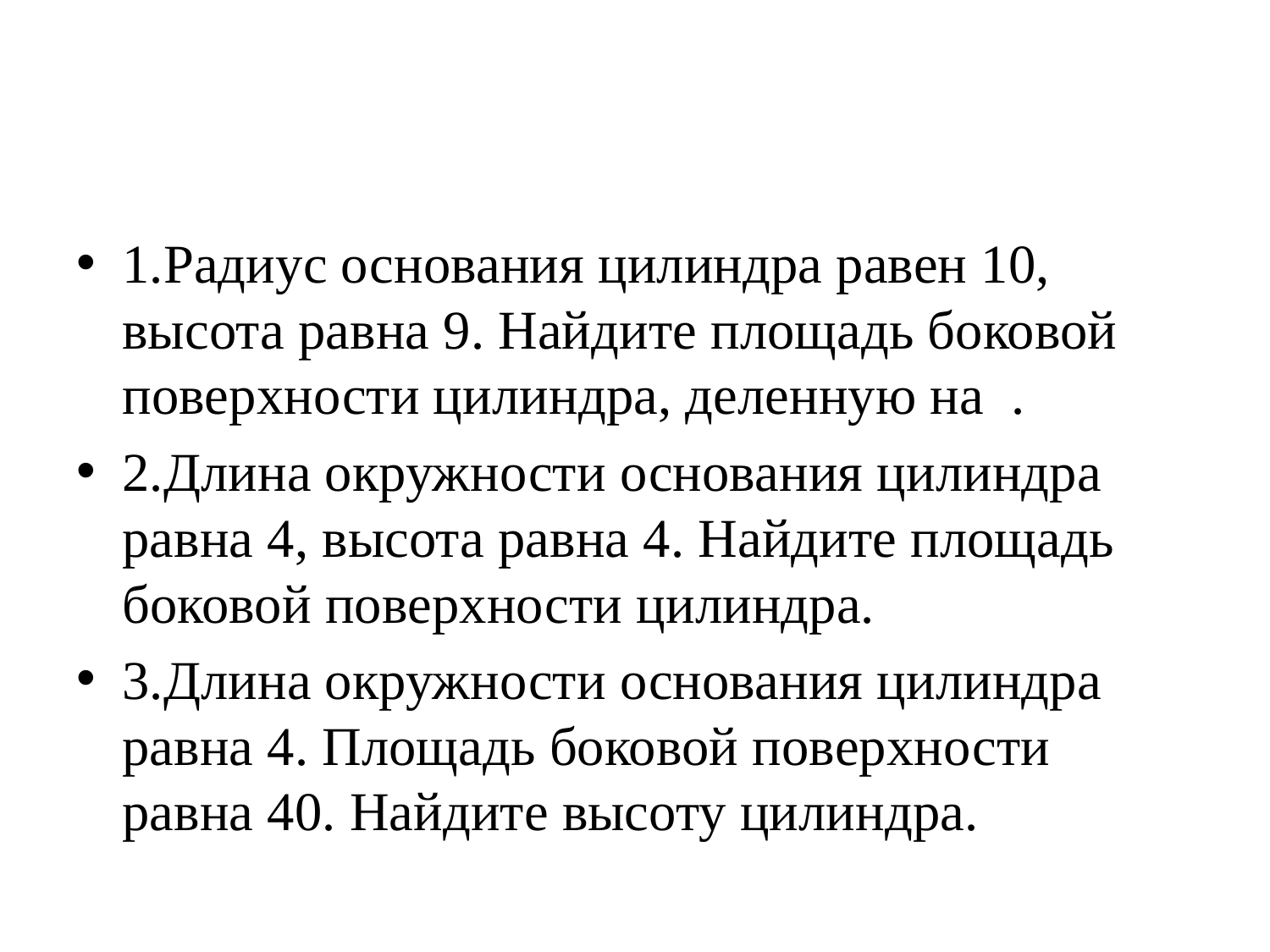

#
1.Радиус основания цилиндра равен 10, высота равна 9. Найдите площадь боковой поверхности цилиндра, деленную на  .
2.Длина окружности основания цилиндра равна 4, высота равна 4. Найдите площадь боковой поверхности цилиндра.
3.Длина окружности основания цилиндра равна 4. Площадь боковой поверхности равна 40. Найдите высоту цилиндра.